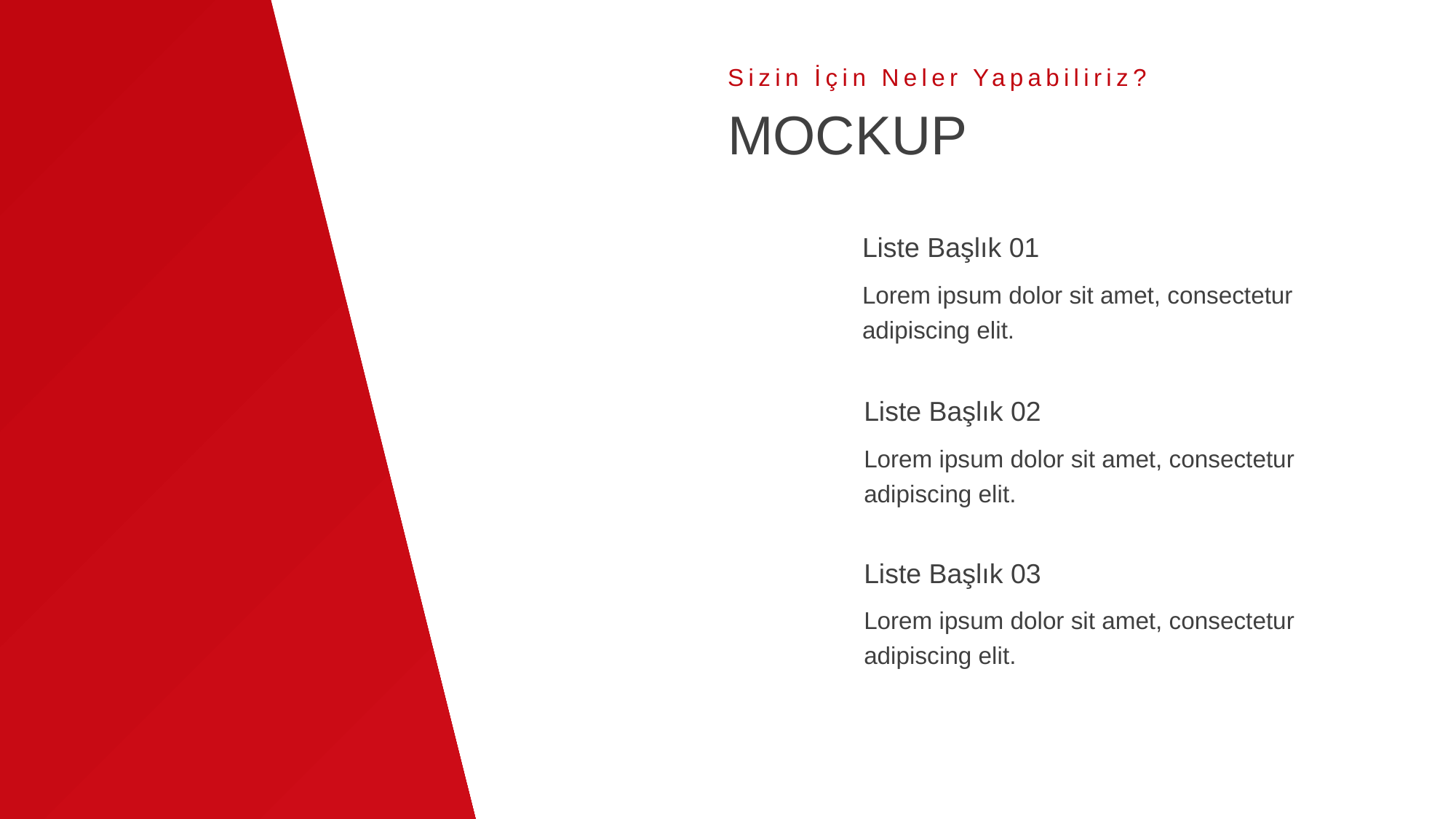

Sizin İçin Neler Yapabiliriz?

# MOCKUP

Liste Başlık 01
Lorem ipsum dolor sit amet, consectetur adipiscing elit.

Liste Başlık 02
Lorem ipsum dolor sit amet, consectetur adipiscing elit.

Liste Başlık 03
Lorem ipsum dolor sit amet, consectetur adipiscing elit.